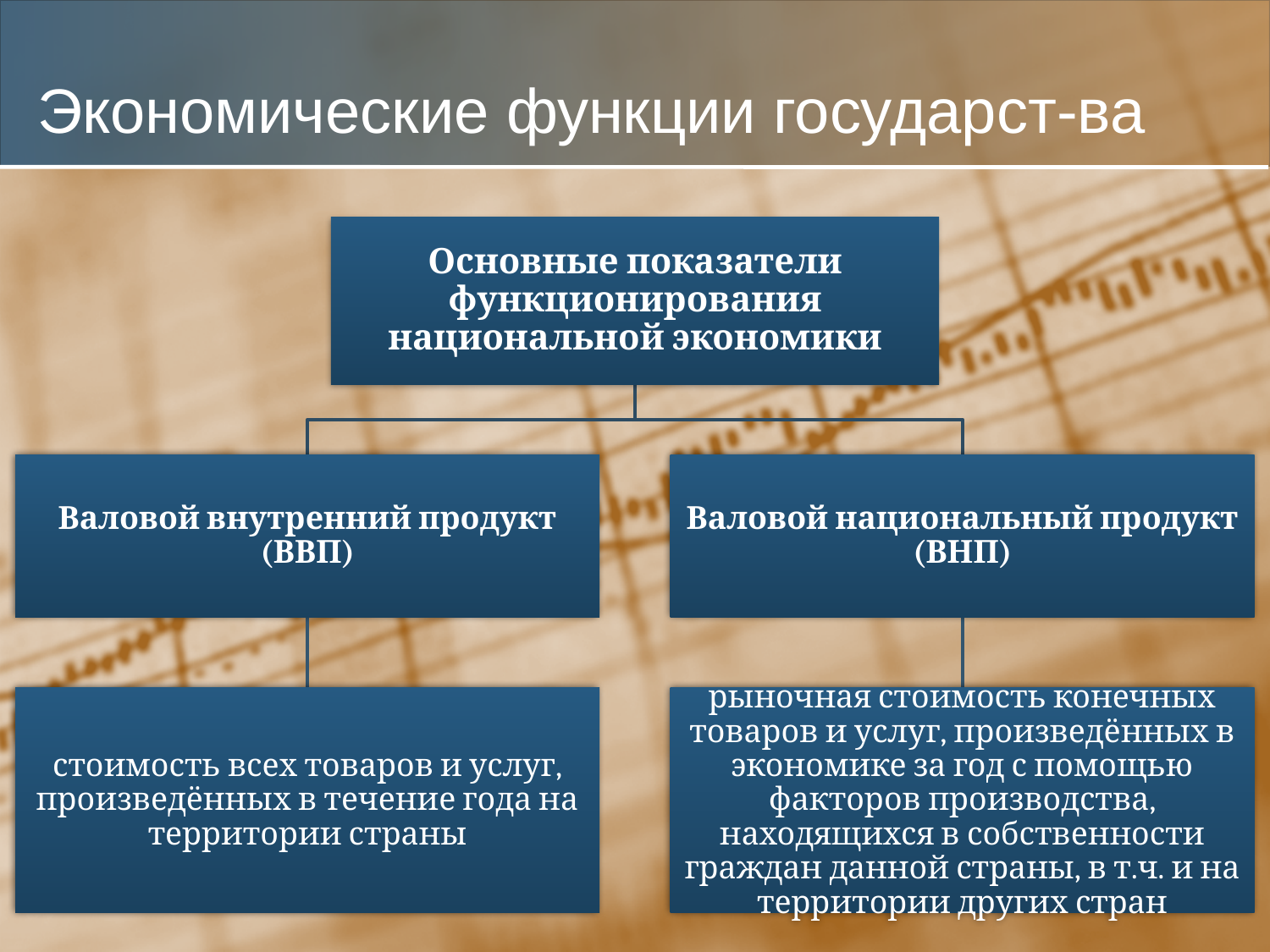

# Экономические функции государст-ва
Основные показатели функционирования национальной экономики
Валовой внутренний продукт (ВВП)
стоимость всех товаров и услуг, произведённых в течение года на территории страны
Валовой национальный продукт (ВНП)
рыночная стоимость конечных товаров и услуг, произведённых в экономике за год с помощью факторов производства, находящихся в собственности граждан данной страны, в т.ч. и на территории других стран